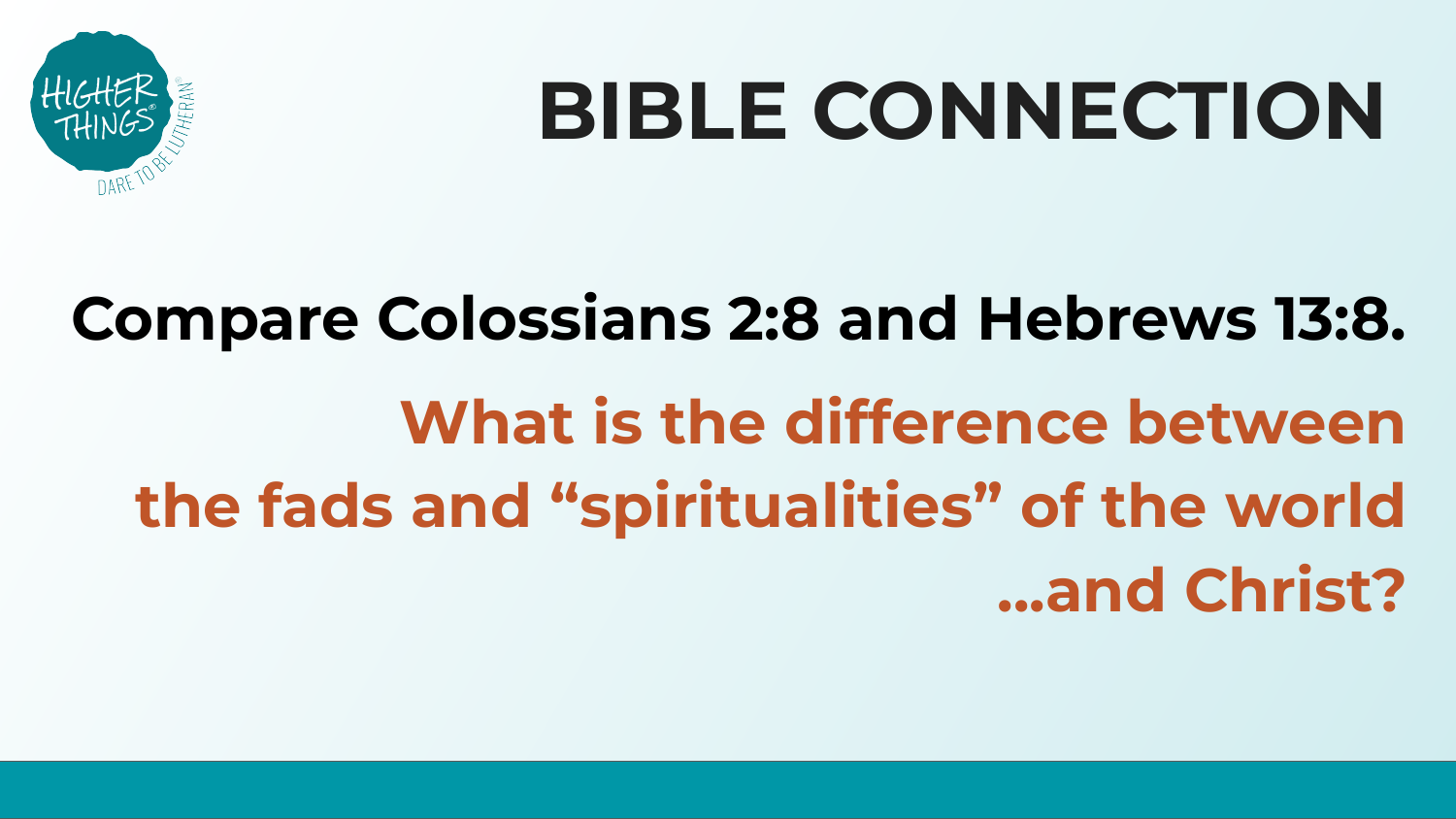

BIBLE CONNECTION
Compare Colossians 2:8 and Hebrews 13:8.
What is the difference between
the fads and “spiritualities” of the world
...and Christ?